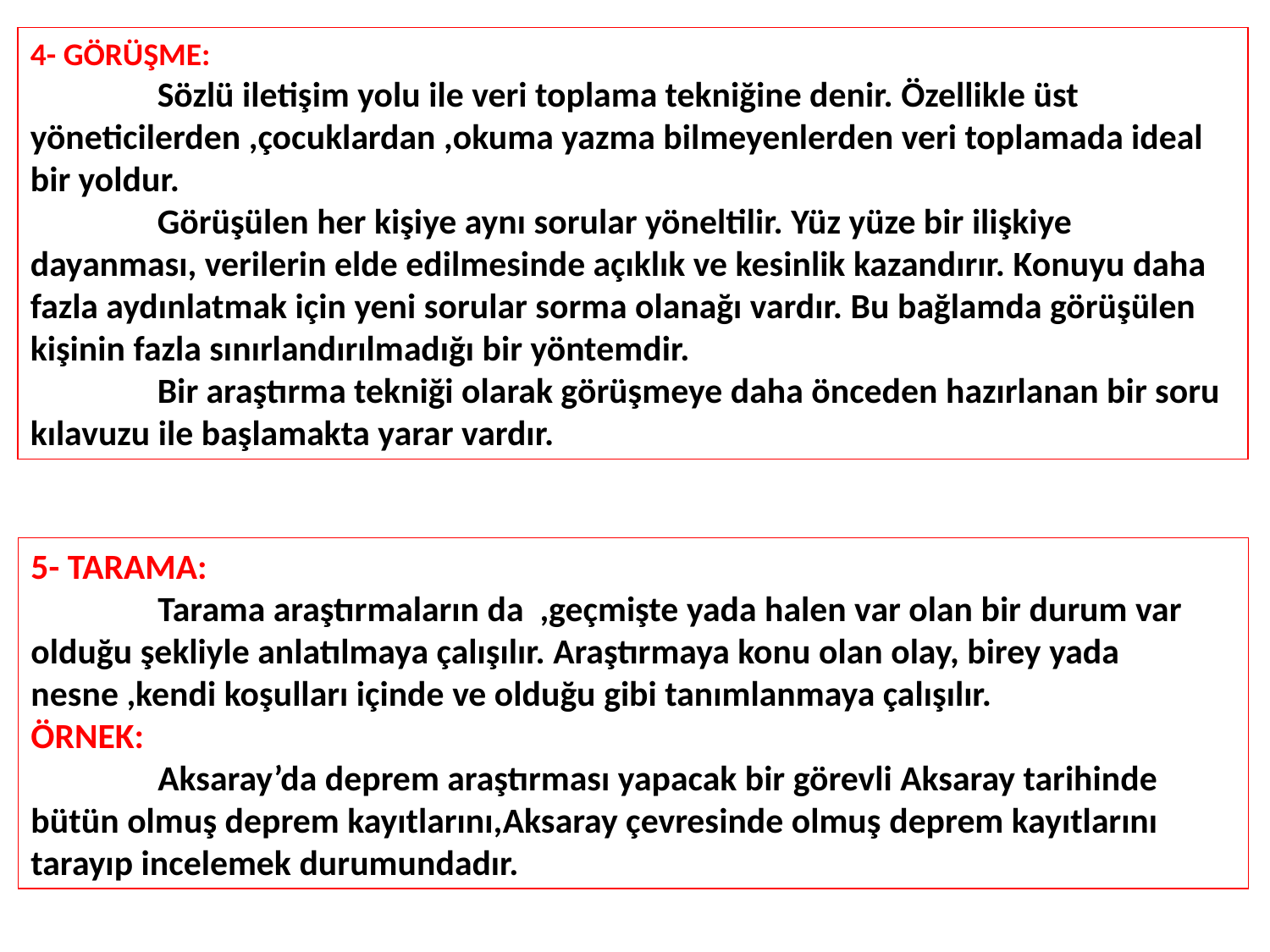

4- GÖRÜŞME:
	Sözlü iletişim yolu ile veri toplama tekniğine denir. Özellikle üst yöneticilerden ,çocuklardan ,okuma yazma bilmeyenlerden veri toplamada ideal bir yoldur.
	Görüşülen her kişiye aynı sorular yöneltilir. Yüz yüze bir ilişkiye dayanması, verilerin elde edilmesinde açıklık ve kesinlik kazandırır. Konuyu daha fazla aydınlatmak için yeni sorular sorma olanağı vardır. Bu bağlamda görüşülen kişinin fazla sınırlandırılmadığı bir yöntemdir.
	Bir araştırma tekniği olarak görüşmeye daha önceden hazırlanan bir soru kılavuzu ile başlamakta yarar vardır.
5- TARAMA:
	Tarama araştırmaların da  ,geçmişte yada halen var olan bir durum var olduğu şekliyle anlatılmaya çalışılır. Araştırmaya konu olan olay, birey yada nesne ,kendi koşulları içinde ve olduğu gibi tanımlanmaya çalışılır.
ÖRNEK:
	Aksaray’da deprem araştırması yapacak bir görevli Aksaray tarihinde bütün olmuş deprem kayıtlarını,Aksaray çevresinde olmuş deprem kayıtlarını tarayıp incelemek durumundadır.